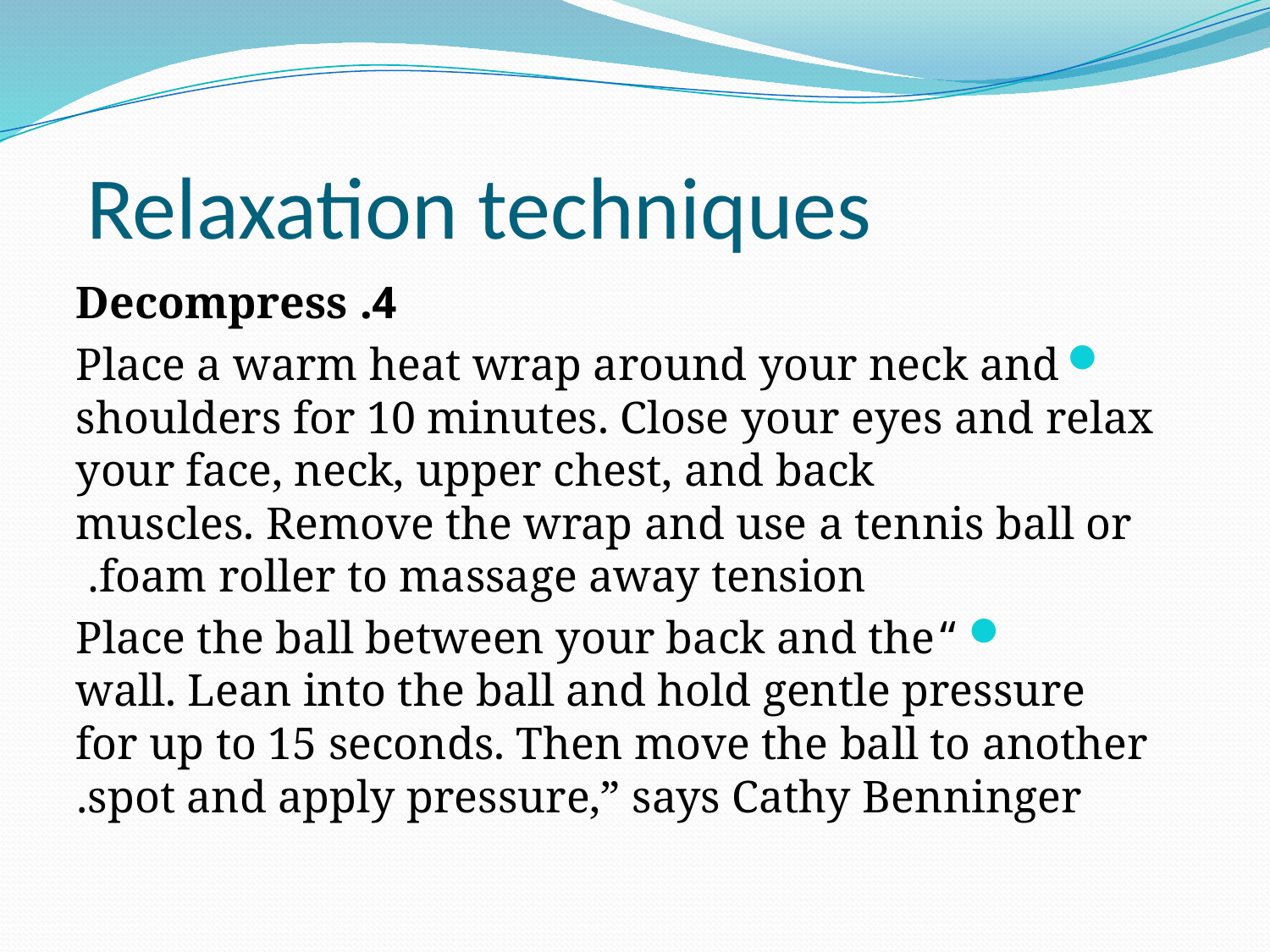

# Relaxation techniques
4. Decompress
Place a warm heat wrap around your neck and shoulders for 10 minutes. Close your eyes and relax your face, neck, upper chest, and back muscles. Remove the wrap and use a tennis ball or foam roller to massage away tension.
“Place the ball between your back and the wall. Lean into the ball and hold gentle pressure for up to 15 seconds. Then move the ball to another spot and apply pressure,” says Cathy Benninger.